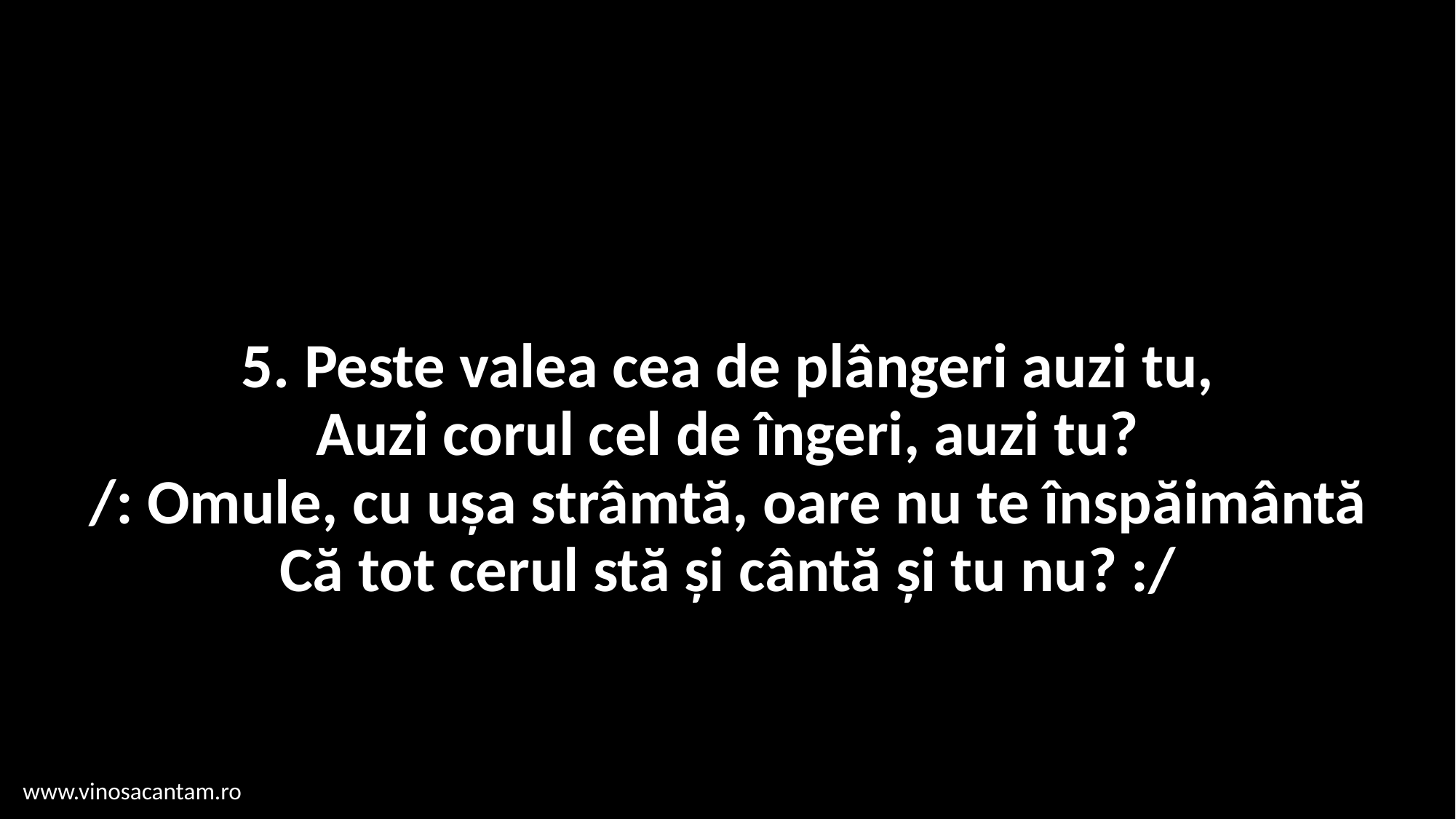

# 5. Peste valea cea de plângeri auzi tu, Auzi corul cel de îngeri, auzi tu? /: Omule, cu ușa strâmtă, oare nu te înspăimântă Că tot cerul stă și cântă și tu nu? :/
www.vinosacantam.ro